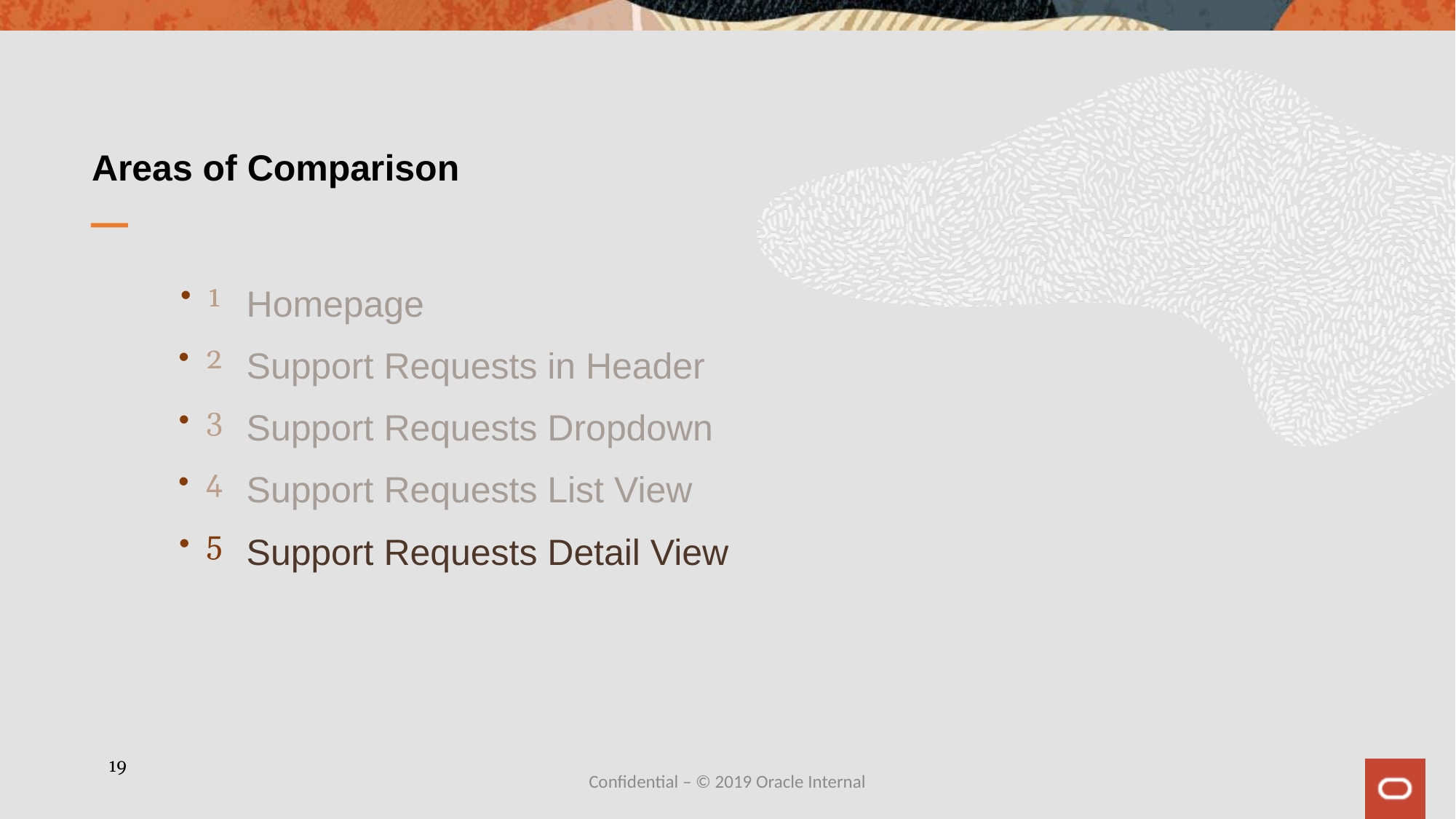

# Areas of Comparison
1
Homepage
Support Requests in Header
2
Support Requests Dropdown
3
Support Requests List View
4
5
Support Requests Detail View
19
Confidential – © 2019 Oracle Internal